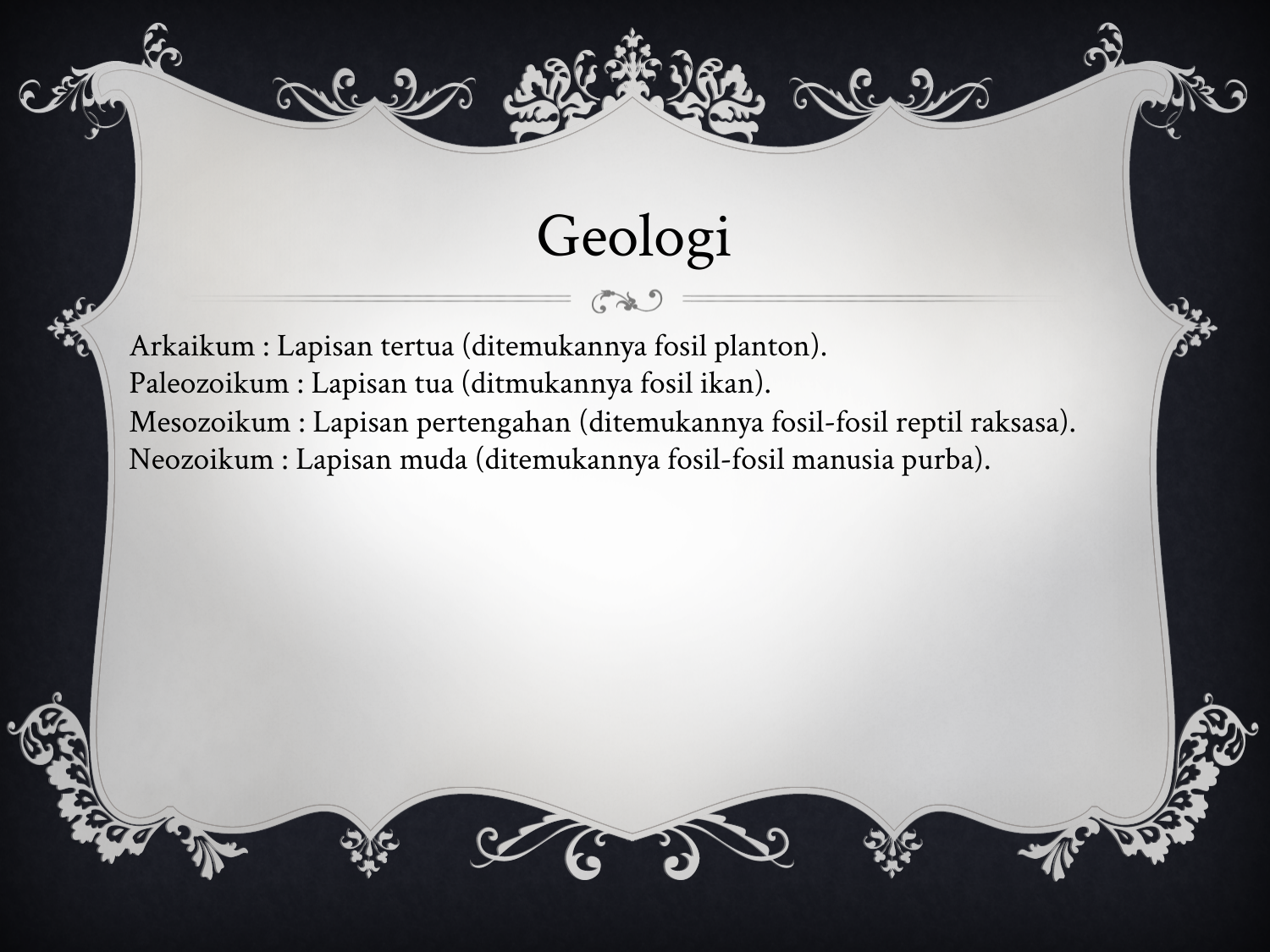

# Geologi
Arkaikum : Lapisan tertua (ditemukannya fosil planton).
Paleozoikum : Lapisan tua (ditmukannya fosil ikan).
Mesozoikum : Lapisan pertengahan (ditemukannya fosil-fosil reptil raksasa).
Neozoikum : Lapisan muda (ditemukannya fosil-fosil manusia purba).